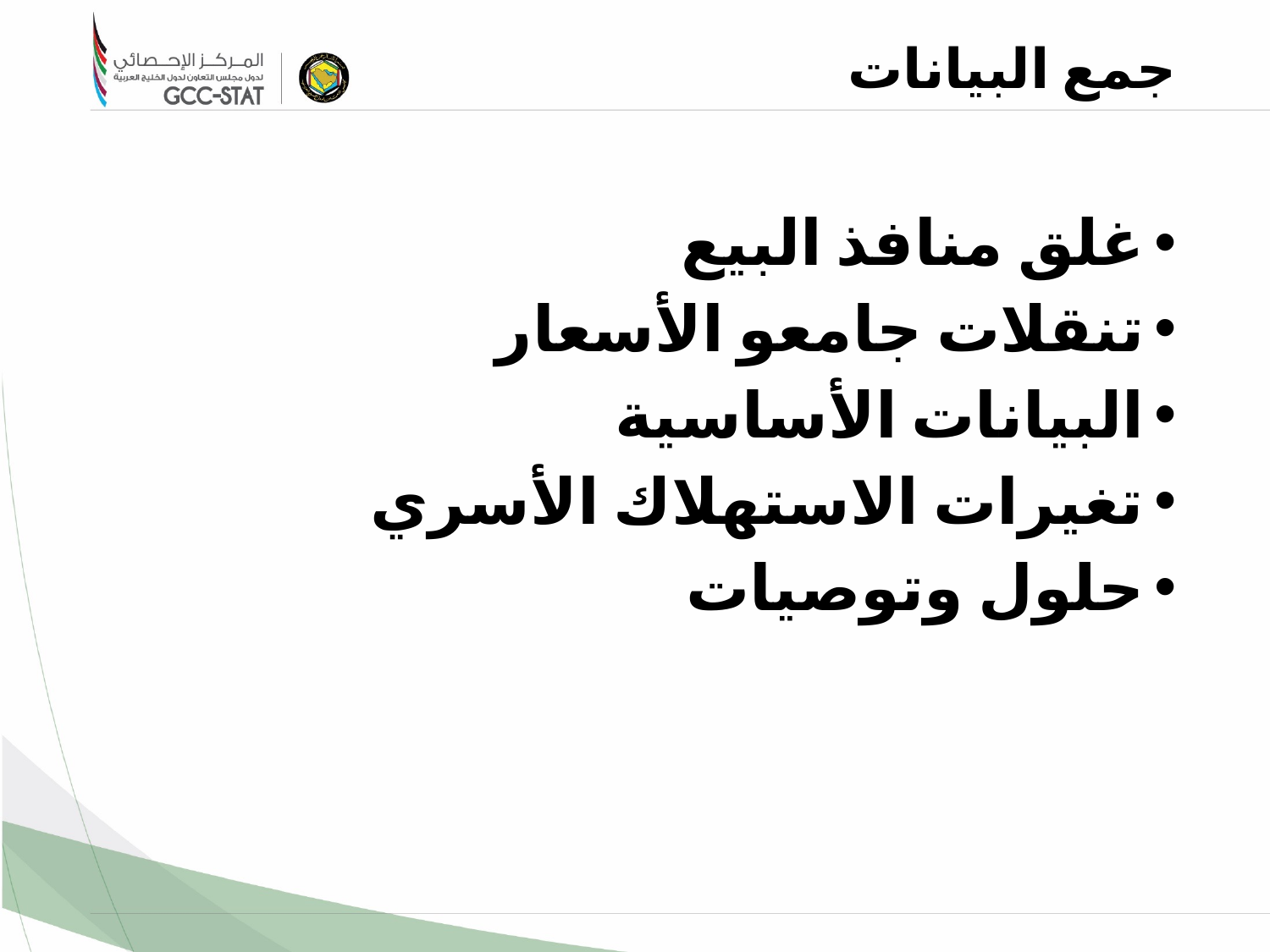

جمع البيانات
غلق منافذ البيع
تنقلات جامعو الأسعار
البيانات الأساسية
تغيرات الاستهلاك الأسري
حلول وتوصيات